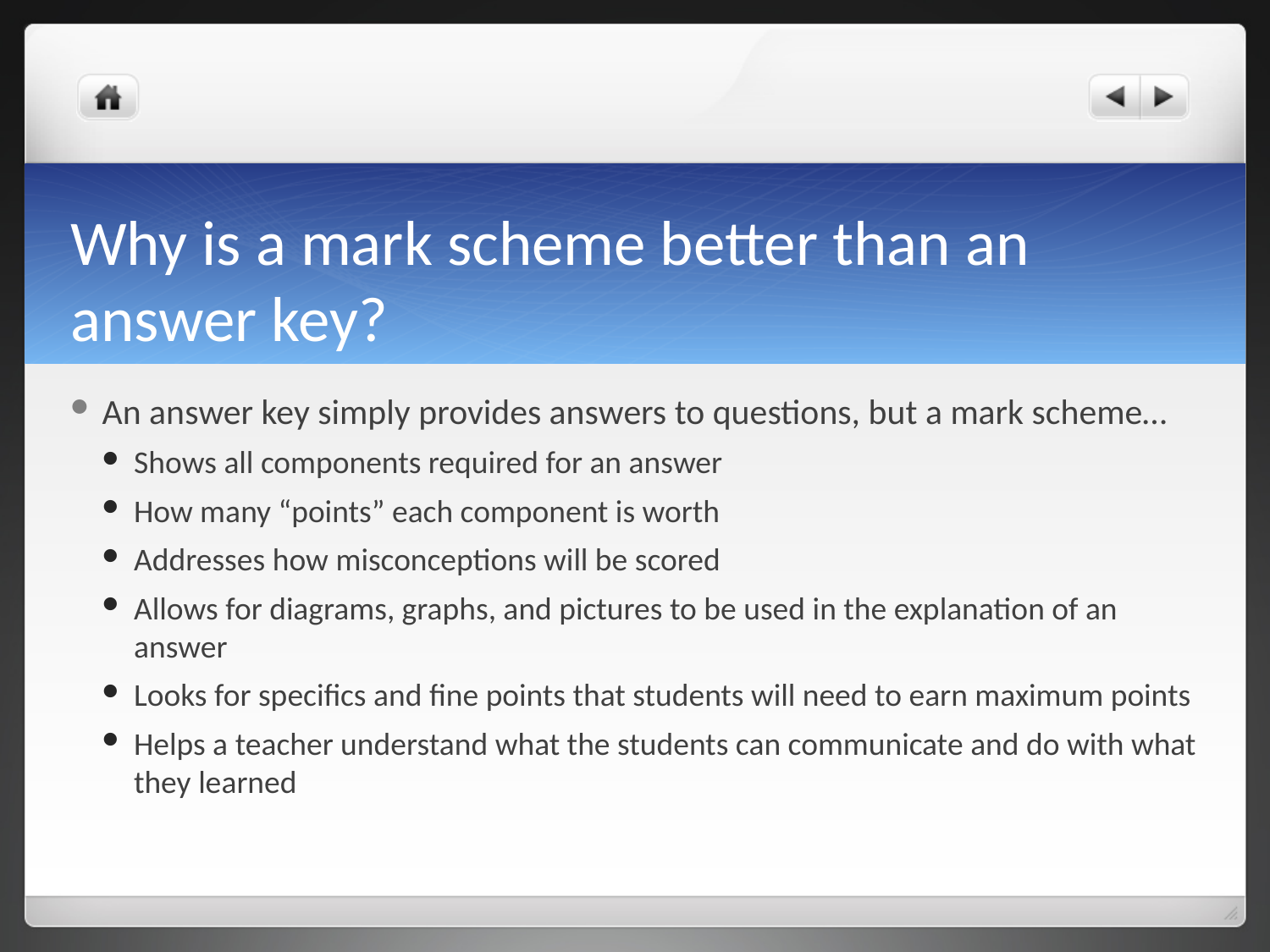

# Why is a mark scheme better than an answer key?
An answer key simply provides answers to questions, but a mark scheme…
Shows all components required for an answer
How many “points” each component is worth
Addresses how misconceptions will be scored
Allows for diagrams, graphs, and pictures to be used in the explanation of an answer
Looks for specifics and fine points that students will need to earn maximum points
Helps a teacher understand what the students can communicate and do with what they learned